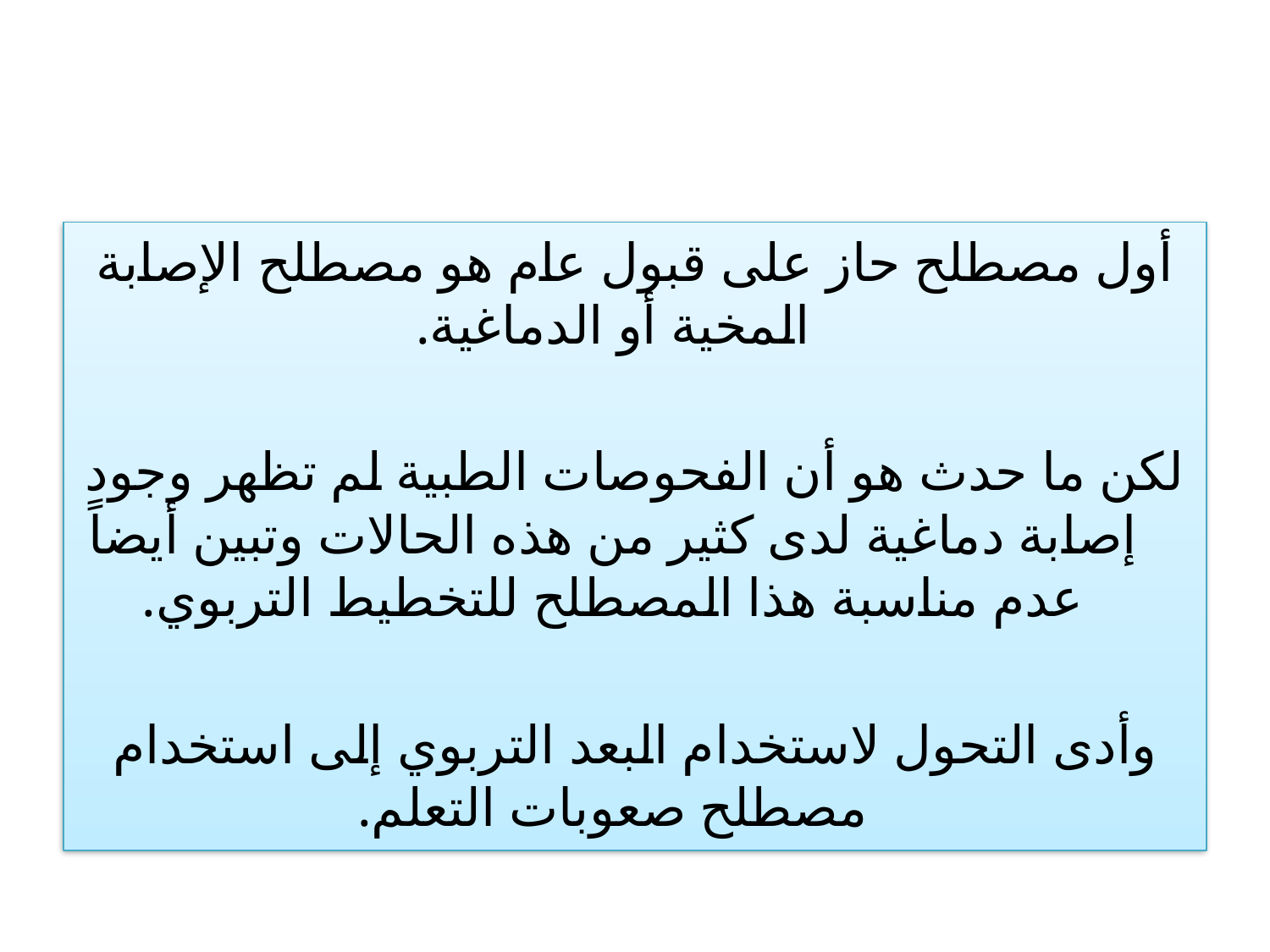

#
أول مصطلح حاز على قبول عام هو مصطلح الإصابة المخية أو الدماغية.

لكن ما حدث هو أن الفحوصات الطبية لم تظهر وجود إصابة دماغية لدى كثير من هذه الحالات وتبين أيضاً عدم مناسبة هذا المصطلح للتخطيط التربوي.

وأدى التحول لاستخدام البعد التربوي إلى استخدام مصطلح صعوبات التعلم.